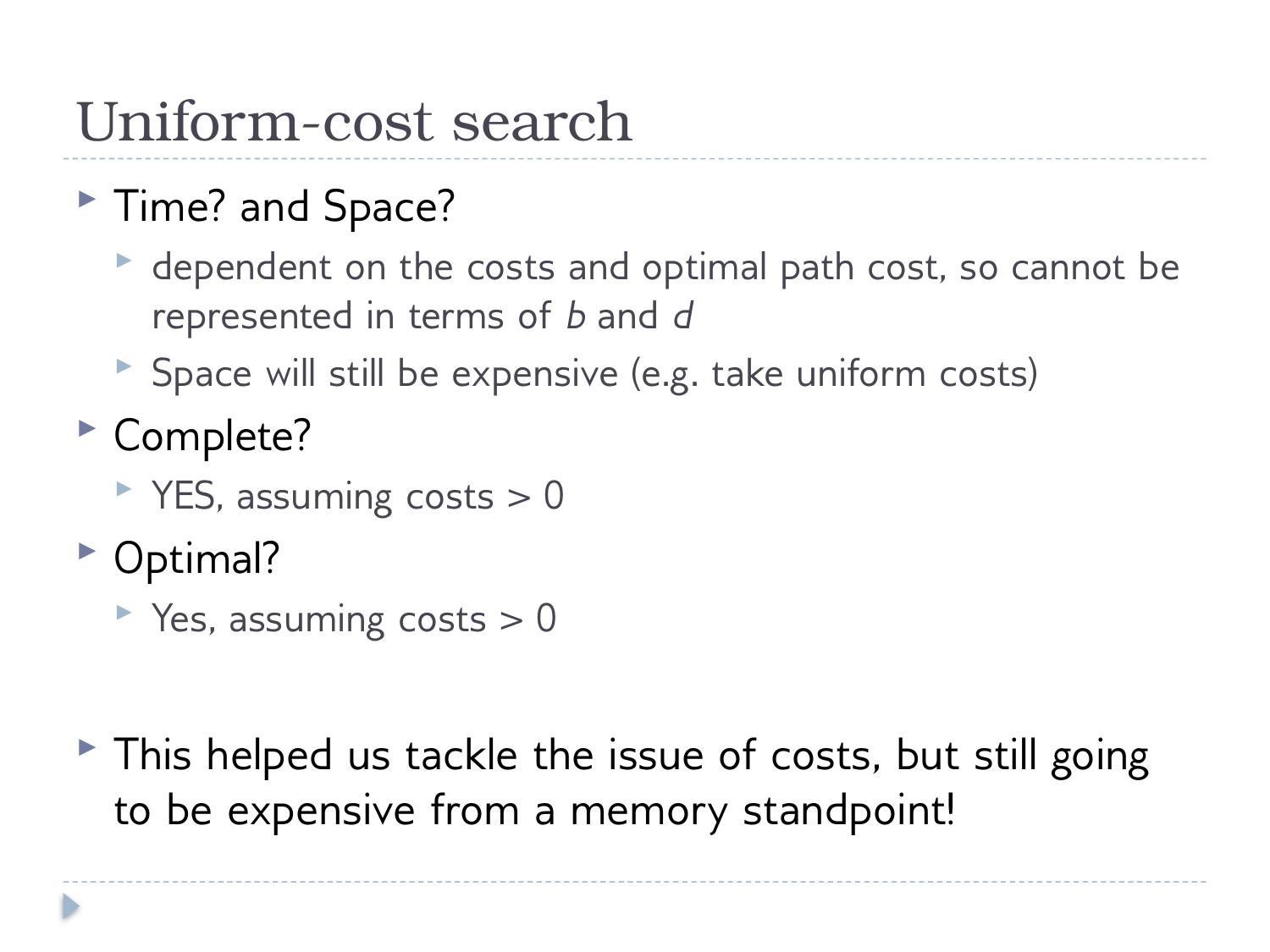

# Uniform-cost search
Time? and Space?
dependent on the costs and optimal path cost, so cannot be represented in terms of b and d
Space will still be expensive (e.g. take uniform costs)
Complete?
YES, assuming costs > 0
Optimal?
Yes, assuming costs > 0

This helped us tackle the issue of costs, but still going to be expensive from a memory standpoint!